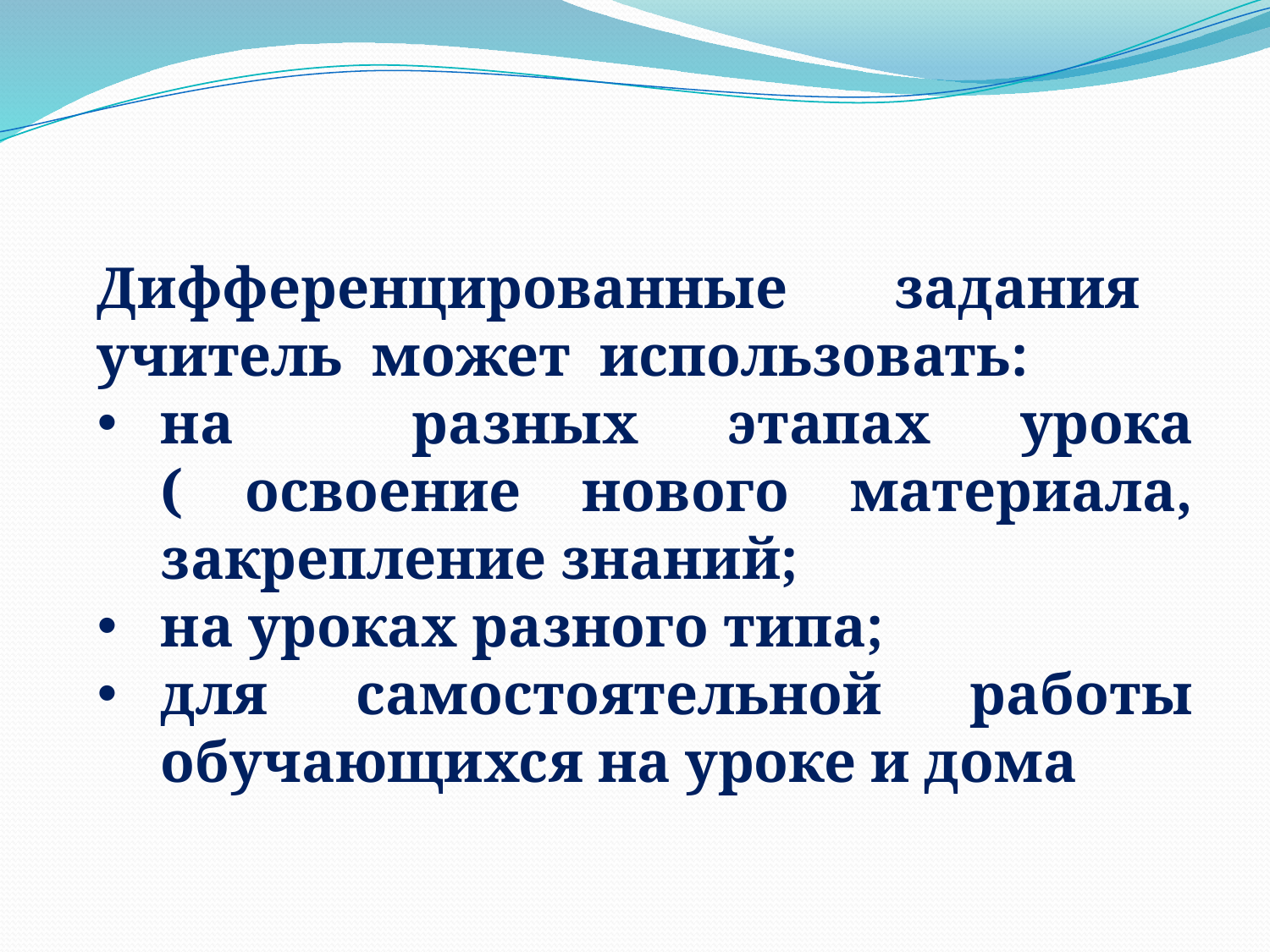

Дифференцированные  задания  учитель  может  использовать:
на  разных этапах урока ( освоение нового материала, закрепление знаний;
на уроках разного типа;
для самостоятельной работы обучающихся на уроке и дома